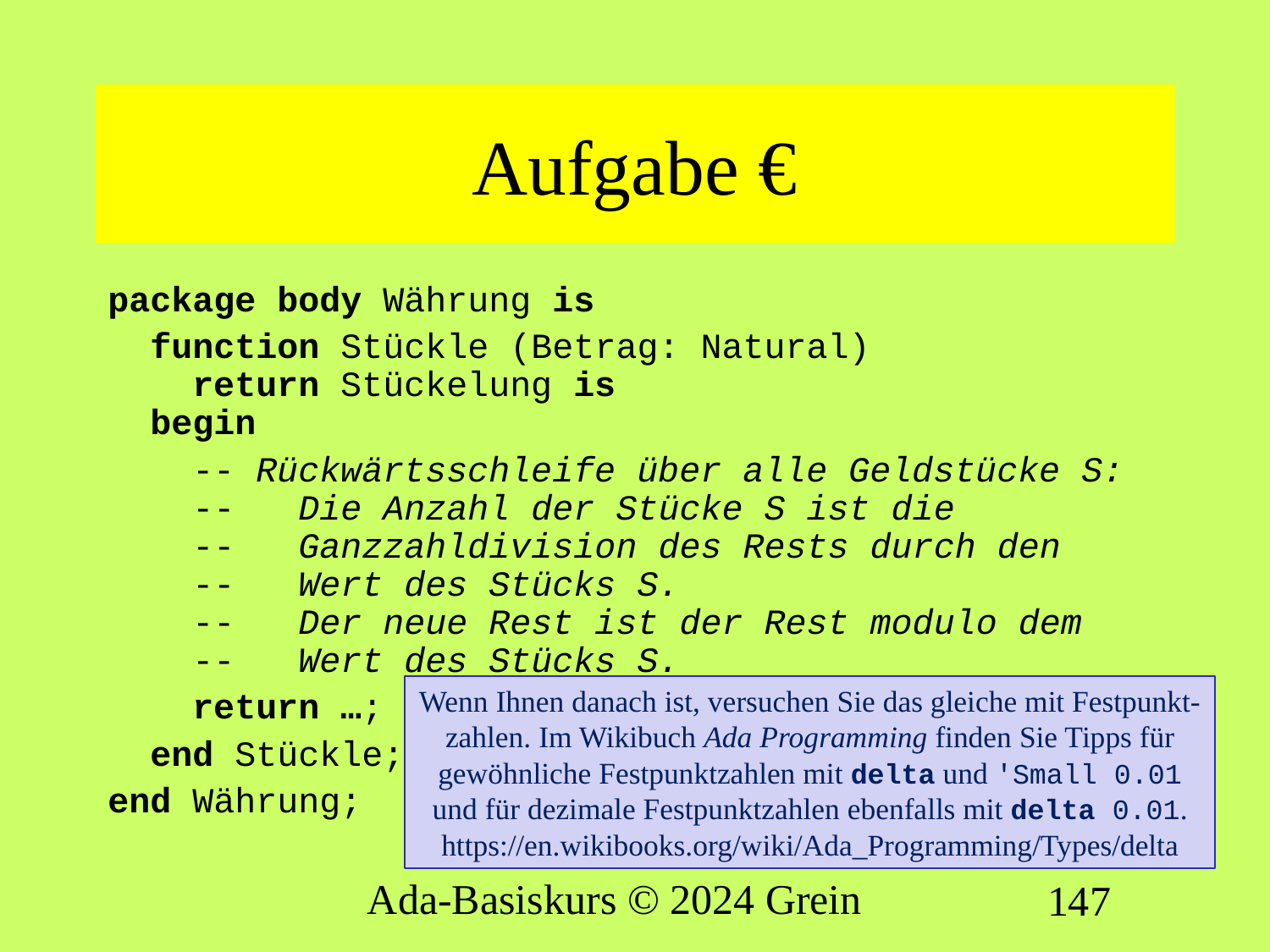

# Aufgabe €
package body Währung is
  function Stückle (Betrag: Natural)
    return Stückelung is
  begin
    -- Rückwärtsschleife über alle Geldstücke S:
    --   Die Anzahl der Stücke S ist die
    --   Ganzzahldivision des Rests durch den
    --   Wert des Stücks S.
    --   Der neue Rest ist der Rest modulo dem
    --   Wert des Stücks S.
    return …;
  end Stückle;
end Währung;
Wenn Ihnen danach ist, versuchen Sie das gleiche mit Festpunkt-zahlen. Im Wikibuch Ada Programming finden Sie Tipps für gewöhnliche Festpunktzahlen mit delta und 'Small 0.01 und für dezimale Festpunktzahlen ebenfalls mit delta 0.01.
https://en.wikibooks.org/wiki/Ada_Programming/Types/delta

Ada-Basiskurs © 2024 Grein
147